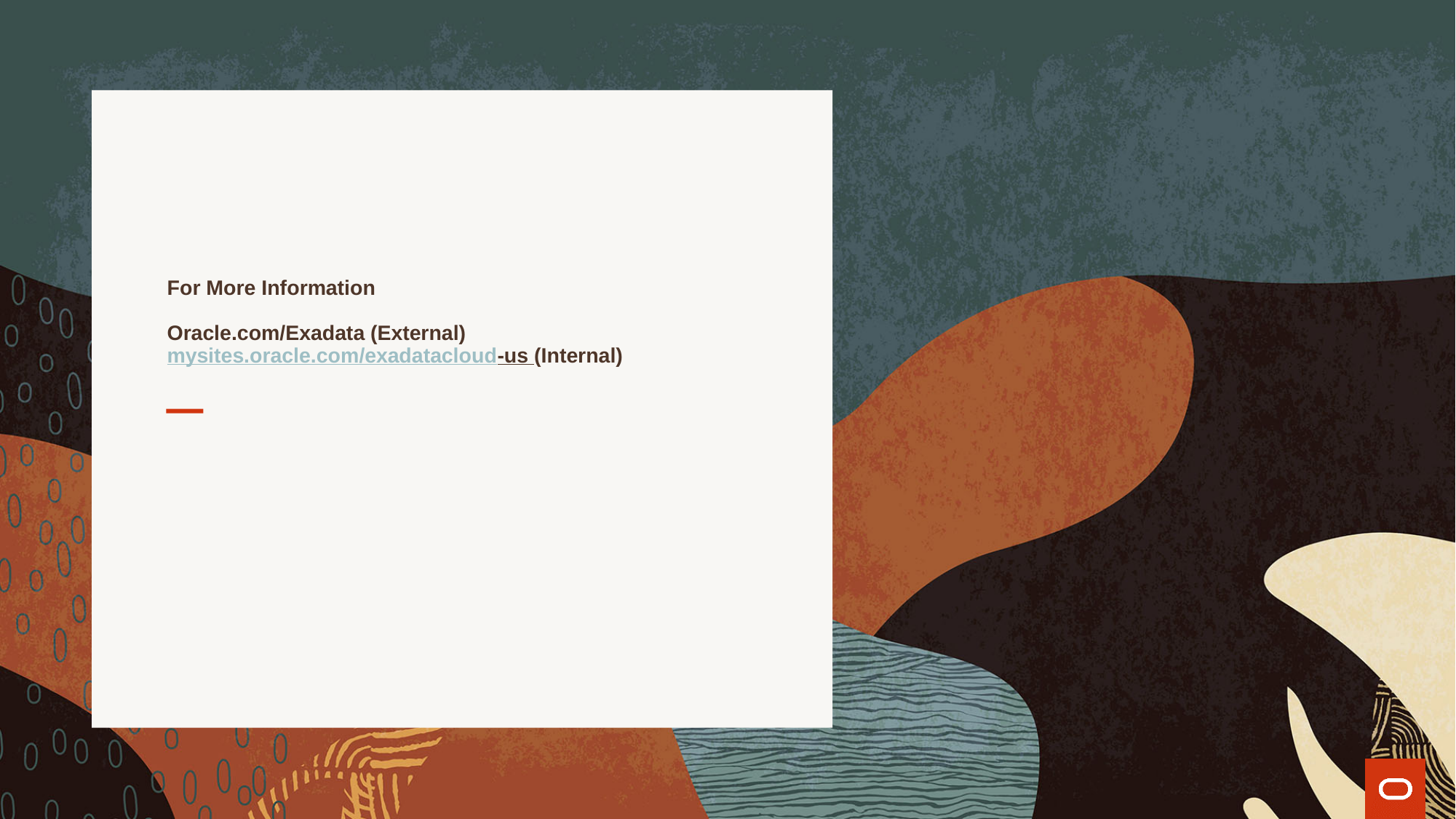

# For More Information Oracle.com/Exadata (External) mysites.oracle.com/exadatacloud-us (Internal)